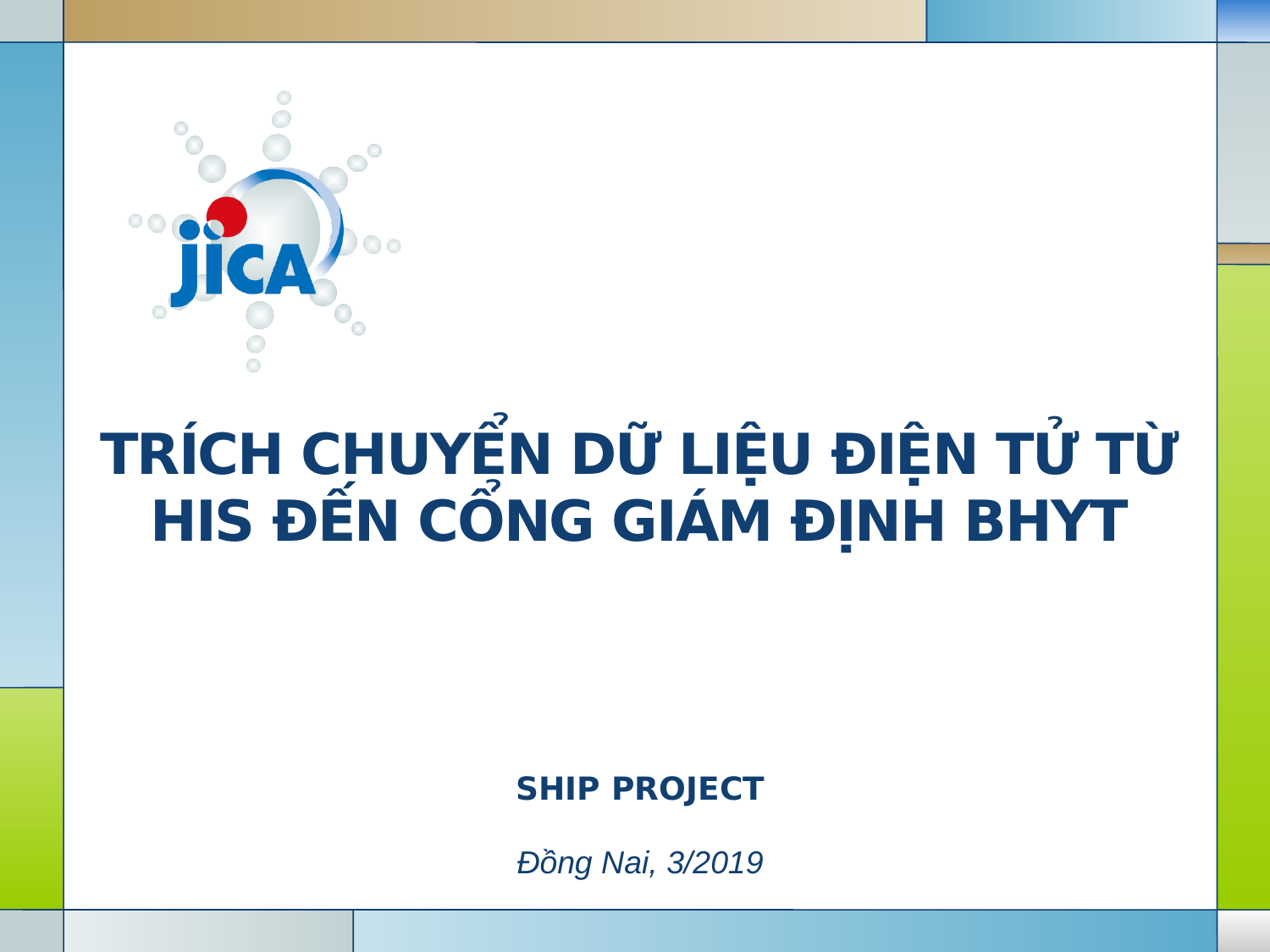

# TRÍCH CHUYỂN DỮ LIỆU ĐIỆN TỬ TỪ HIS ĐẾN CỔNG GIÁM ĐỊNH BHYT
SHIP PROJECT
Đồng Nai, 3/2019